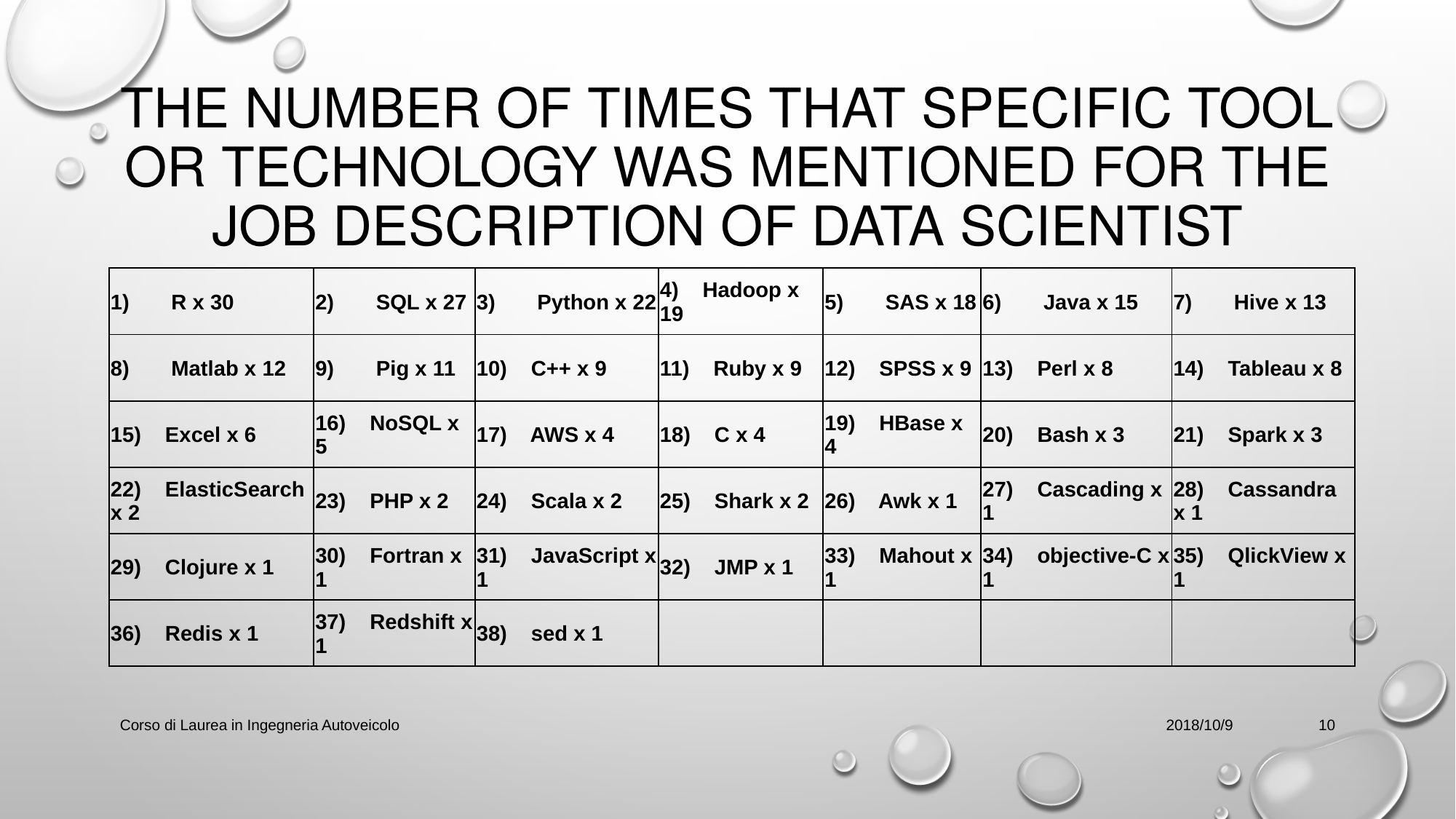

# the number of times that specific tool or technology was mentioned for the job description of data scientist
| 1)       R x 30 | 2)       SQL x 27 | 3)       Python x 22 | 4)    Hadoop x 19 | 5)       SAS x 18 | 6)       Java x 15 | 7)       Hive x 13 |
| --- | --- | --- | --- | --- | --- | --- |
| 8)       Matlab x 12 | 9)       Pig x 11 | 10)    C++ x 9 | 11)    Ruby x 9 | 12)    SPSS x 9 | 13)    Perl x 8 | 14)    Tableau x 8 |
| 15)    Excel x 6 | 16)    NoSQL x 5 | 17)    AWS x 4 | 18)    C x 4 | 19)    HBase x 4 | 20)    Bash x 3 | 21)    Spark x 3 |
| 22)    ElasticSearch x 2 | 23)    PHP x 2 | 24)    Scala x 2 | 25)    Shark x 2 | 26)    Awk x 1 | 27)    Cascading x 1 | 28)    Cassandra x 1 |
| 29)    Clojure x 1 | 30)    Fortran x 1 | 31)    JavaScript x 1 | 32)    JMP x 1 | 33)    Mahout x 1 | 34)    objective-C x 1 | 35)    QlickView x 1 |
| 36)    Redis x 1 | 37)    Redshift x 1 | 38)    sed x 1 |  |  |  |  |
Corso di Laurea in Ingegneria Autoveicolo
2018/10/9
10